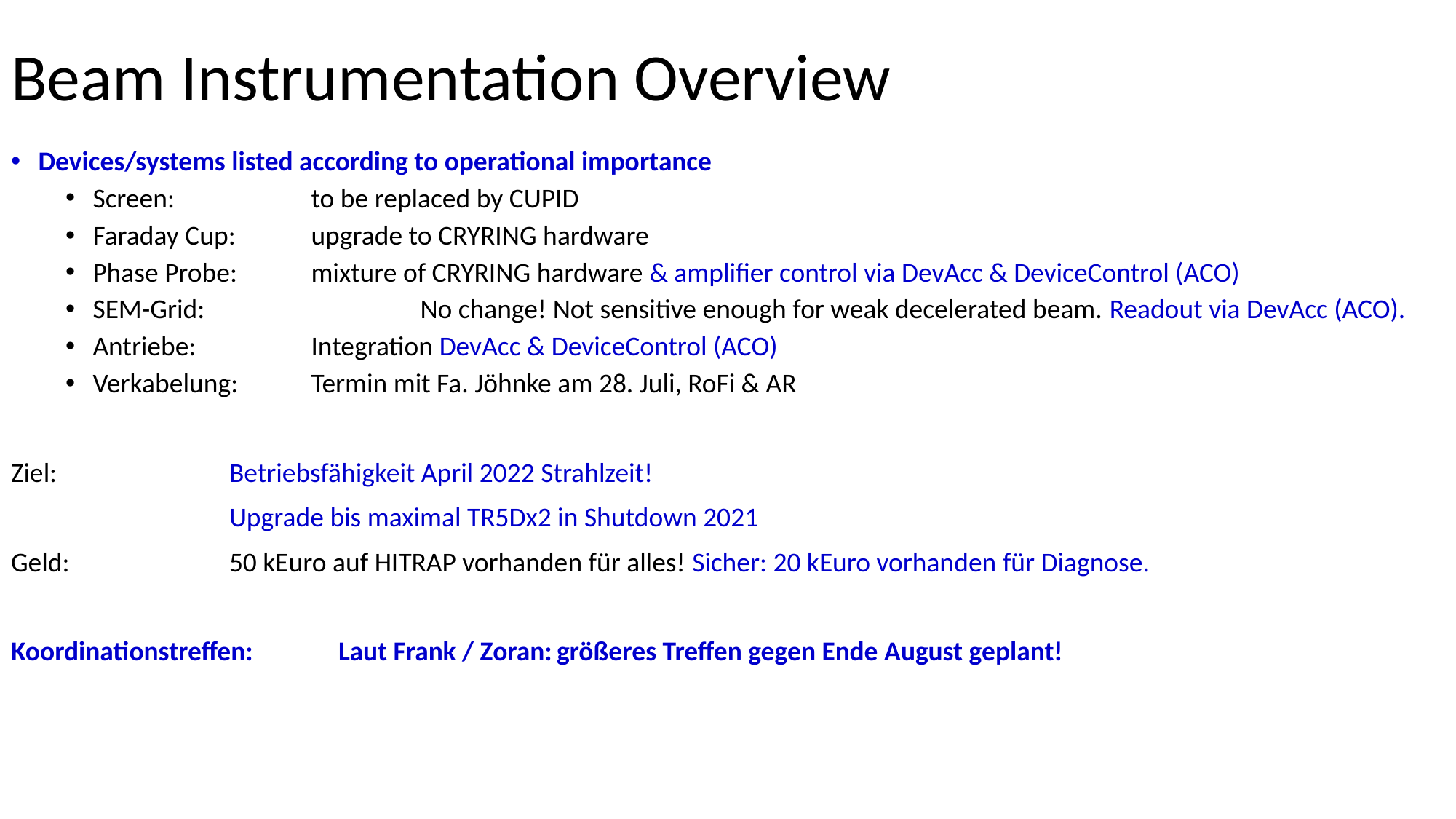

# Beam Instrumentation Overview
Devices/systems listed according to operational importance
Screen:		to be replaced by CUPID
Faraday Cup:	upgrade to CRYRING hardware
Phase Probe:	mixture of CRYRING hardware & amplifier control via DevAcc & DeviceControl (ACO)
SEM-Grid:		No change! Not sensitive enough for weak decelerated beam. Readout via DevAcc (ACO).
Antriebe:		Integration DevAcc & DeviceControl (ACO)
Verkabelung:	Termin mit Fa. Jöhnke am 28. Juli, RoFi & AR

Ziel: 		Betriebsfähigkeit April 2022 Strahlzeit!
		Upgrade bis maximal TR5Dx2 in Shutdown 2021
Geld:		50 kEuro auf HITRAP vorhanden für alles! Sicher: 20 kEuro vorhanden für Diagnose.

Koordinationstreffen:	Laut Frank / Zoran:	größeres Treffen gegen Ende August geplant!